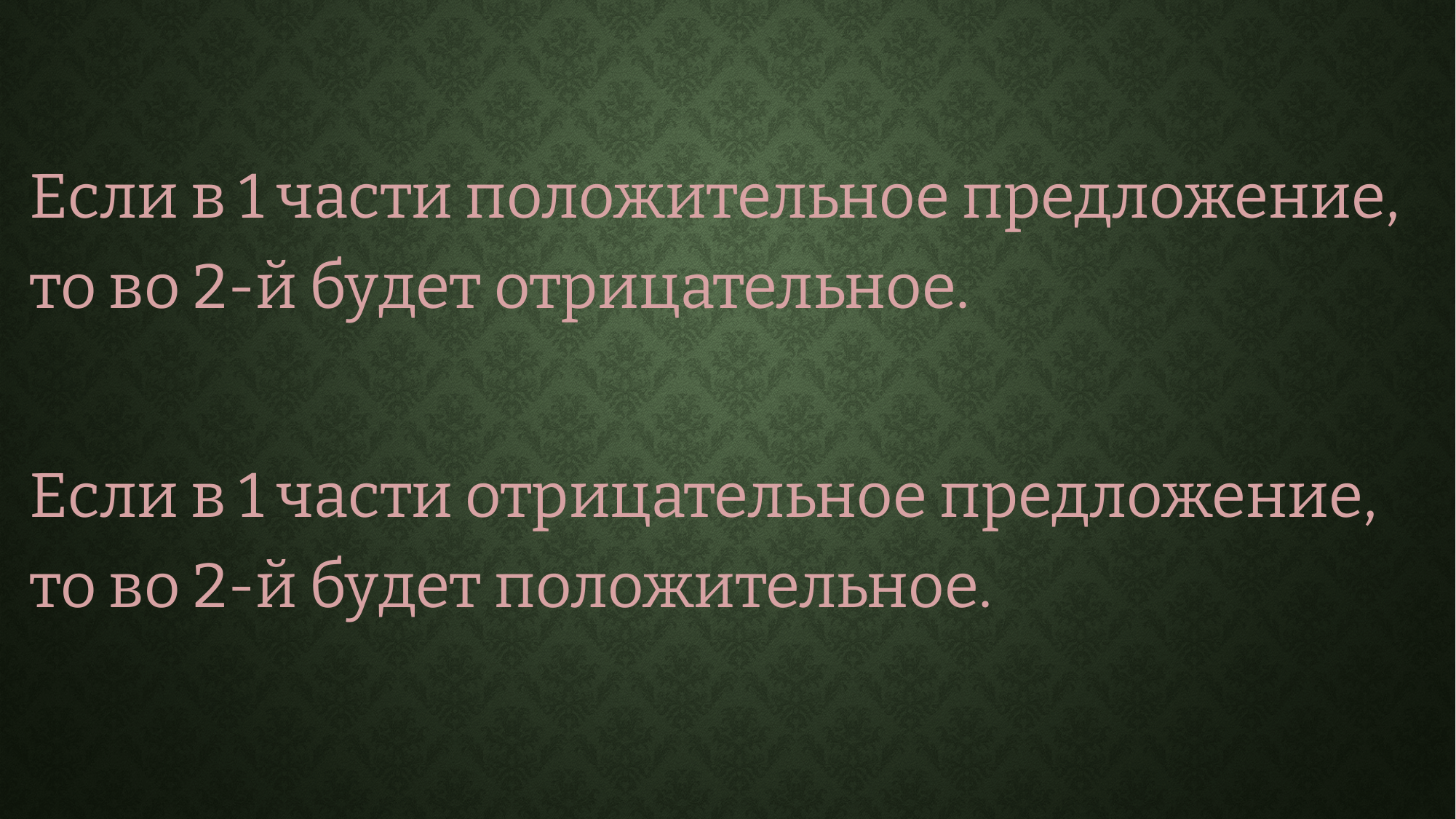

#
Если в 1 части положительное предложение, то во 2-й будет отрицательное.

Если в 1 части отрицательное предложение, то во 2-й будет положительное.